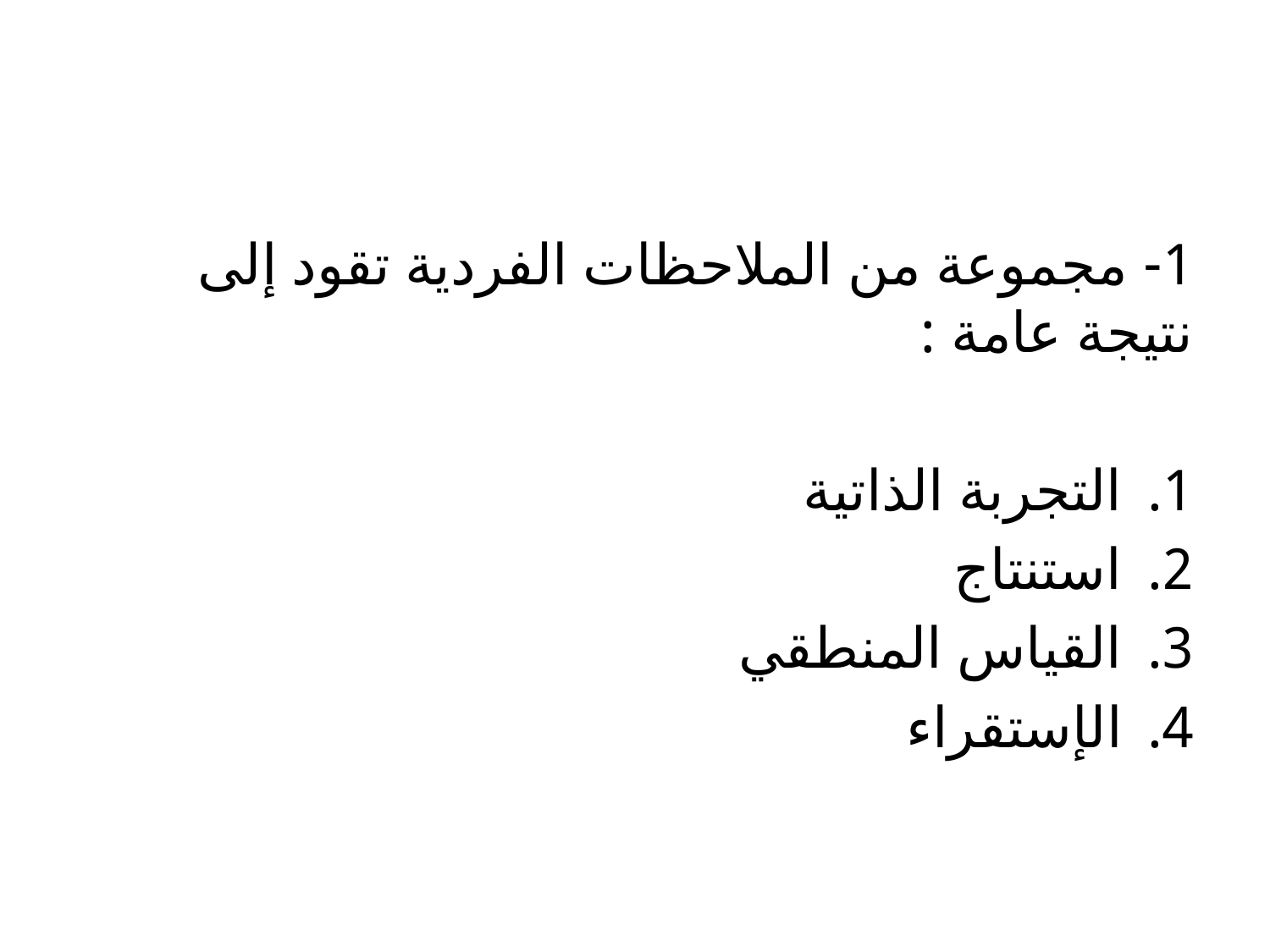

1- مجموعة من الملاحظات الفردية تقود إلى نتيجة عامة :

التجربة الذاتية
استنتاج
القياس المنطقي
الإستقراء